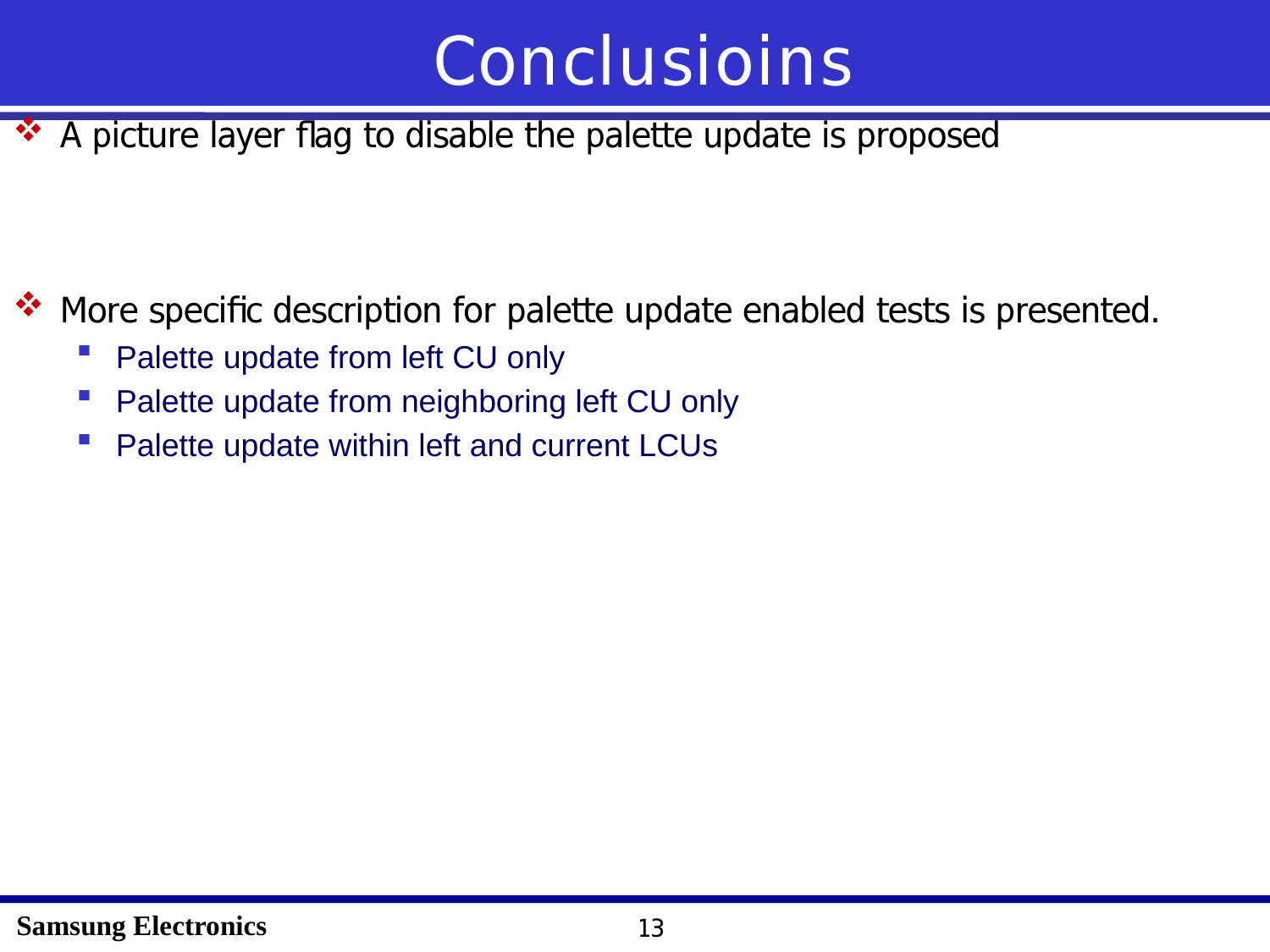

# Conclusioins
A picture layer flag to disable the palette update is proposed

More specific description for palette update enabled tests is presented.
Palette update from left CU only
Palette update from neighboring left CU only
Palette update within left and current LCUs
13